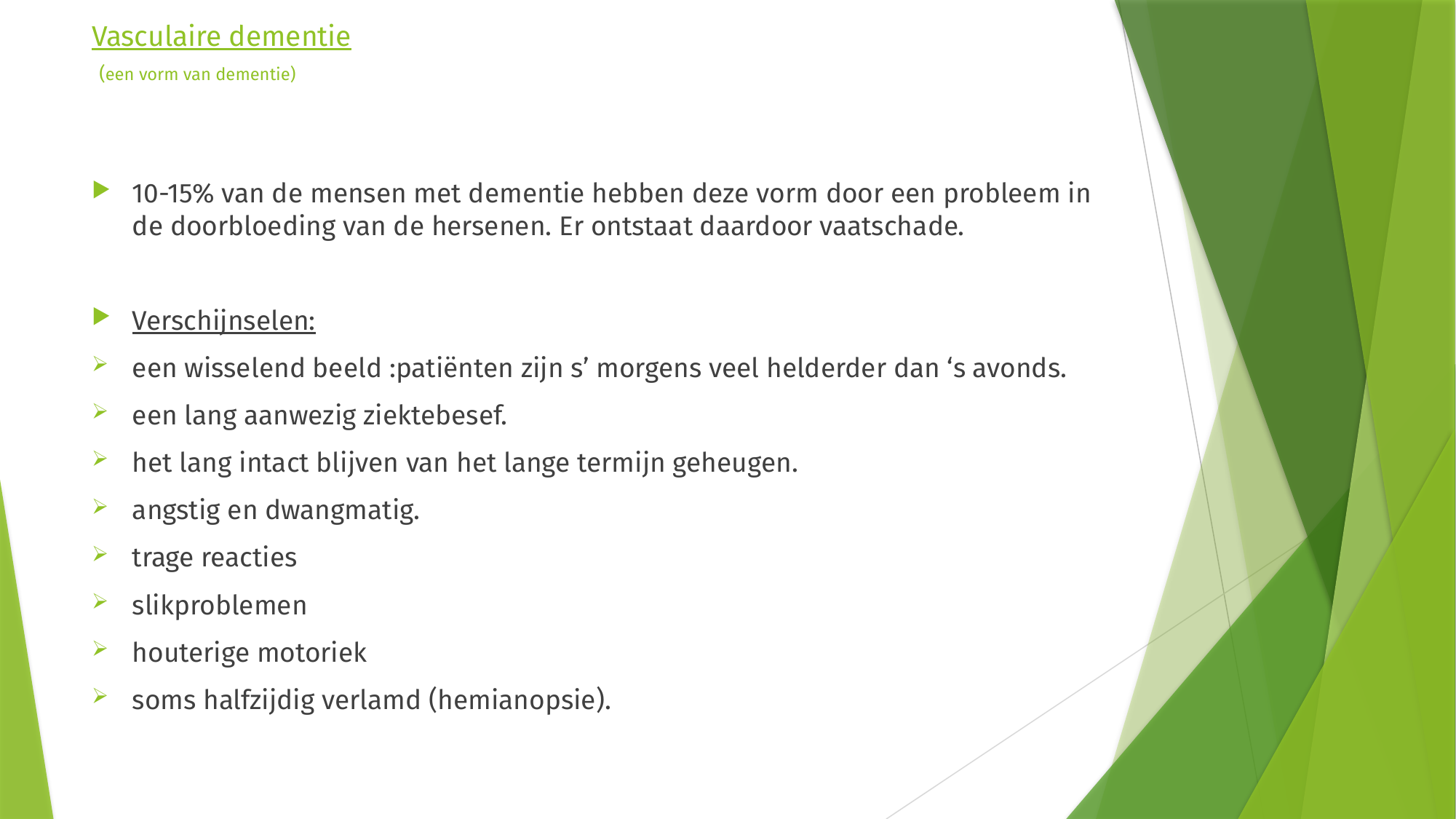

# Vasculaire dementie (een vorm van dementie)

10-15% van de mensen met dementie hebben deze vorm door een probleem in de doorbloeding van de hersenen. Er ontstaat daardoor vaatschade.

Verschijnselen:
een wisselend beeld :patiënten zijn s’ morgens veel helderder dan ‘s avonds.
een lang aanwezig ziektebesef.
het lang intact blijven van het lange termijn geheugen.
angstig en dwangmatig.
trage reacties
slikproblemen
houterige motoriek
soms halfzijdig verlamd (hemianopsie).